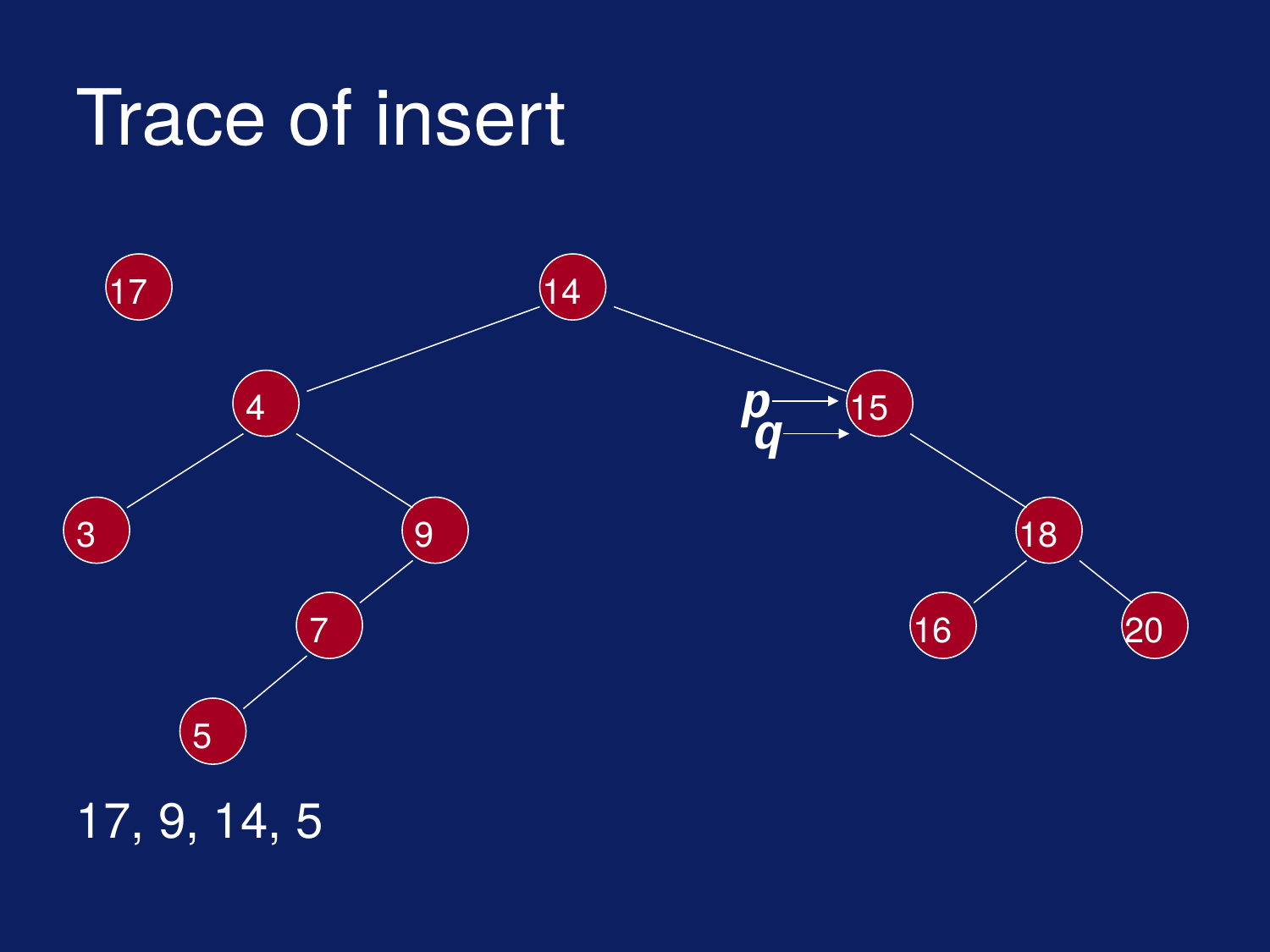

# Trace of insert

17

14
p

4

15
q

3

9

18

7

16

20

5
17, 9, 14, 5